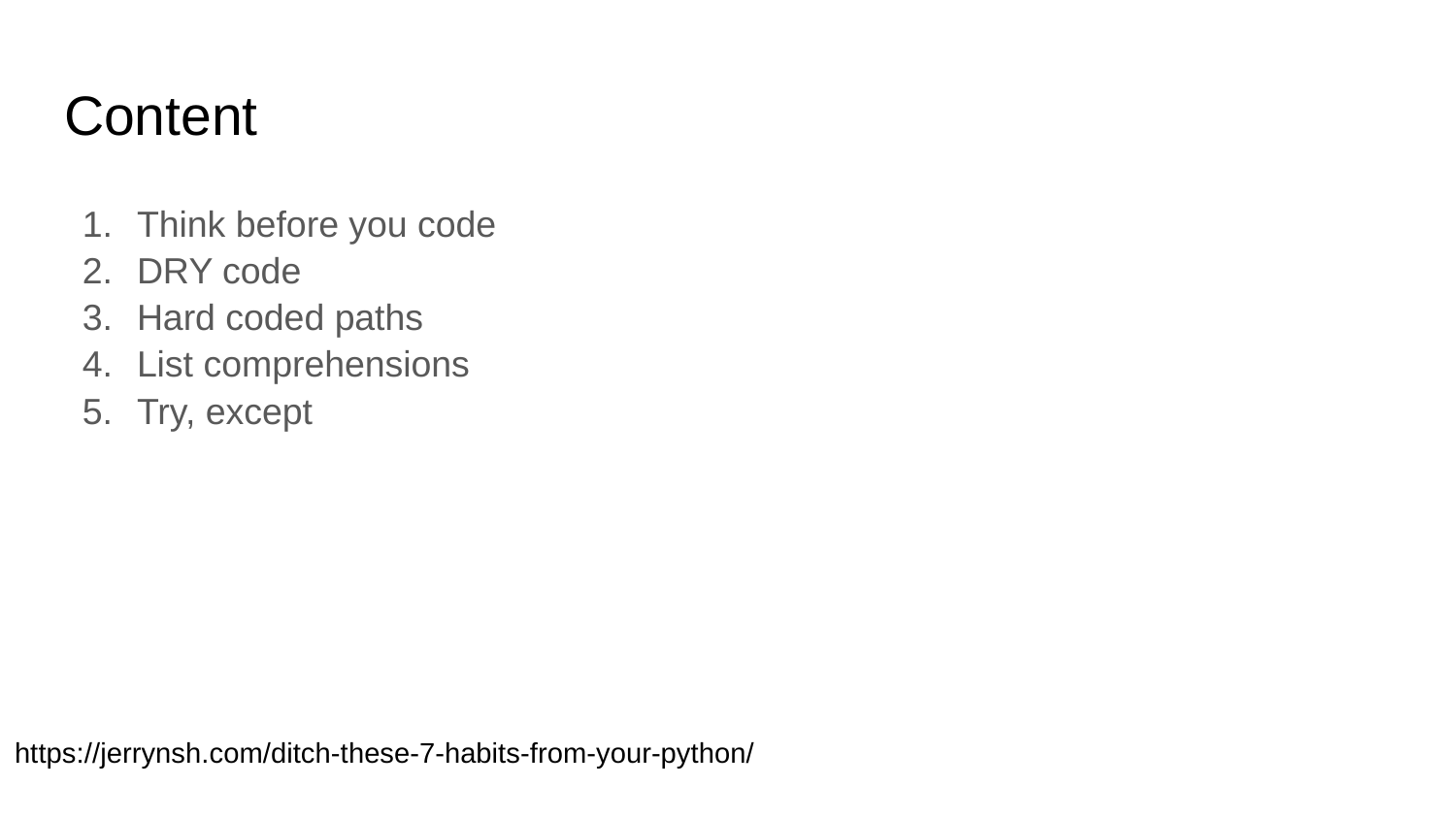

# Content
Think before you code
DRY code
Hard coded paths
List comprehensions
Try, except
https://jerrynsh.com/ditch-these-7-habits-from-your-python/